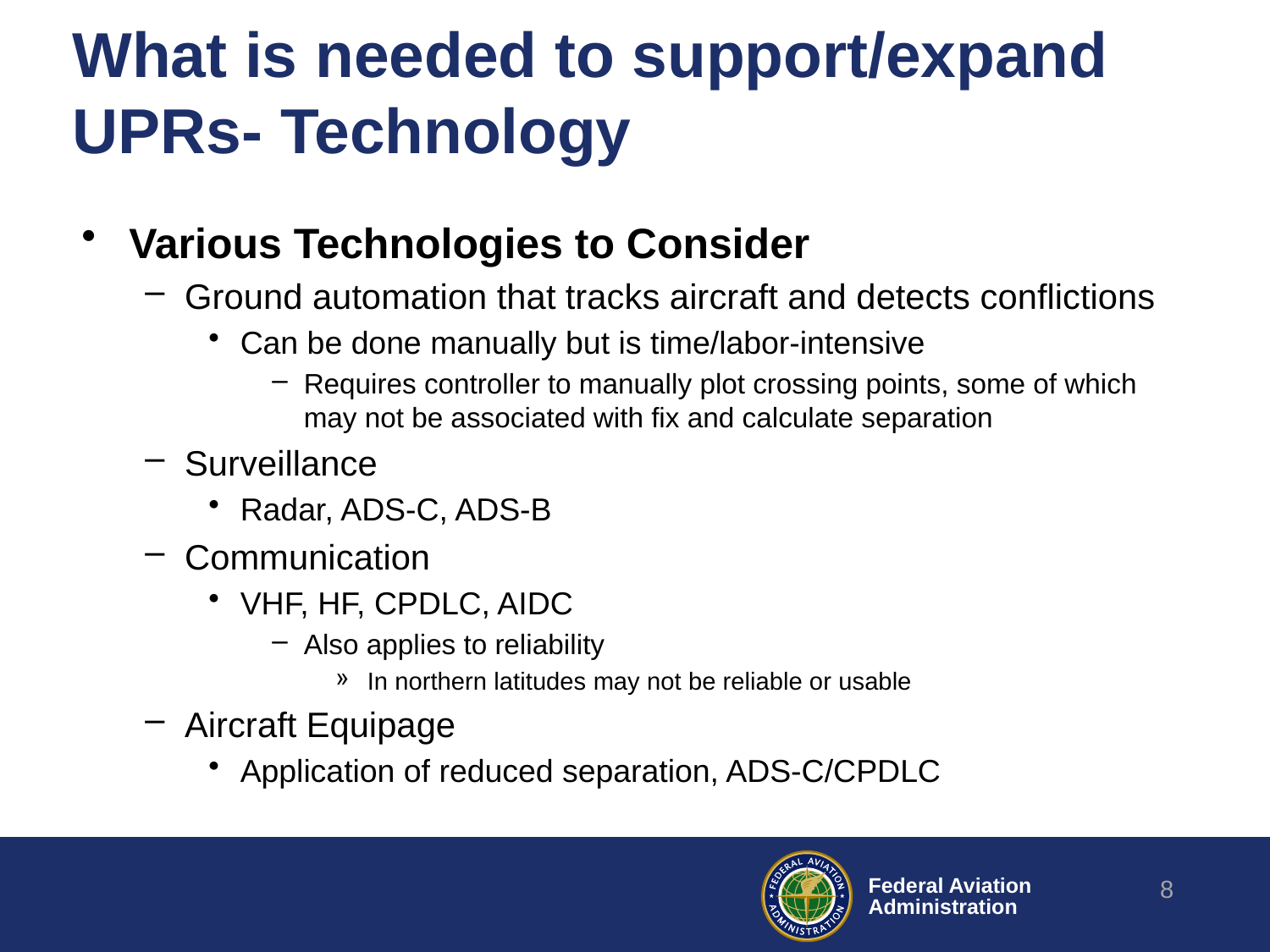

# What is needed to support/expand UPRs- Technology
Various Technologies to Consider
Ground automation that tracks aircraft and detects conflictions
Can be done manually but is time/labor-intensive
Requires controller to manually plot crossing points, some of which may not be associated with fix and calculate separation
Surveillance
Radar, ADS-C, ADS-B
Communication
VHF, HF, CPDLC, AIDC
Also applies to reliability
In northern latitudes may not be reliable or usable
Aircraft Equipage
Application of reduced separation, ADS-C/CPDLC

8